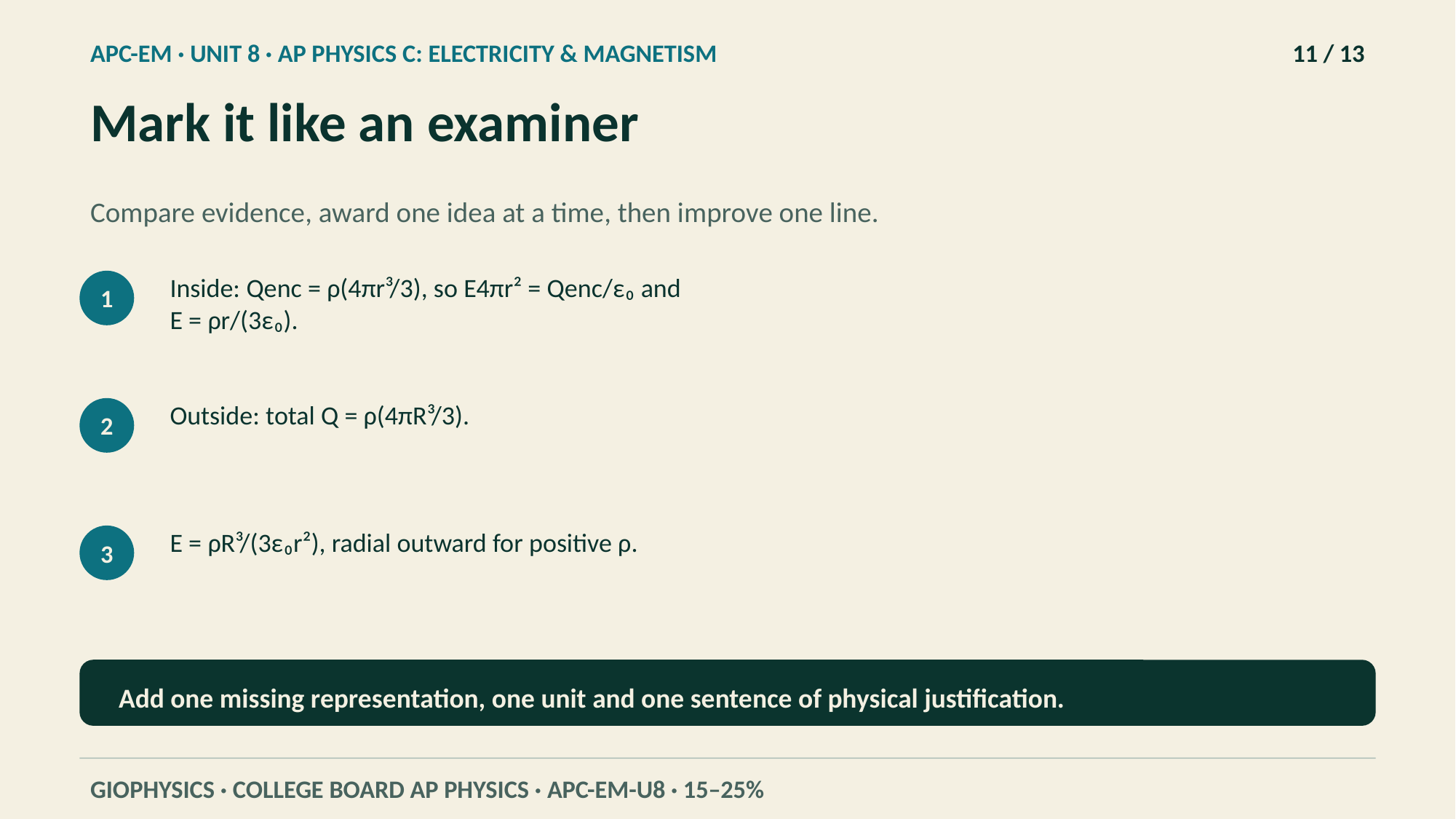

APC-EM · UNIT 8 · AP PHYSICS C: ELECTRICITY & MAGNETISM
11 / 13
Mark it like an examiner
Compare evidence, award one idea at a time, then improve one line.
Inside: Qenc = ρ(4πr³/3), so E4πr² = Qenc/ε₀ and E = ρr/(3ε₀).

1
Outside: total Q = ρ(4πR³/3).

2
E = ρR³/(3ε₀r²), radial outward for positive ρ.

3

Add one missing representation, one unit and one sentence of physical justification.

GIOPHYSICS · COLLEGE BOARD AP PHYSICS · APC-EM-U8 · 15–25%